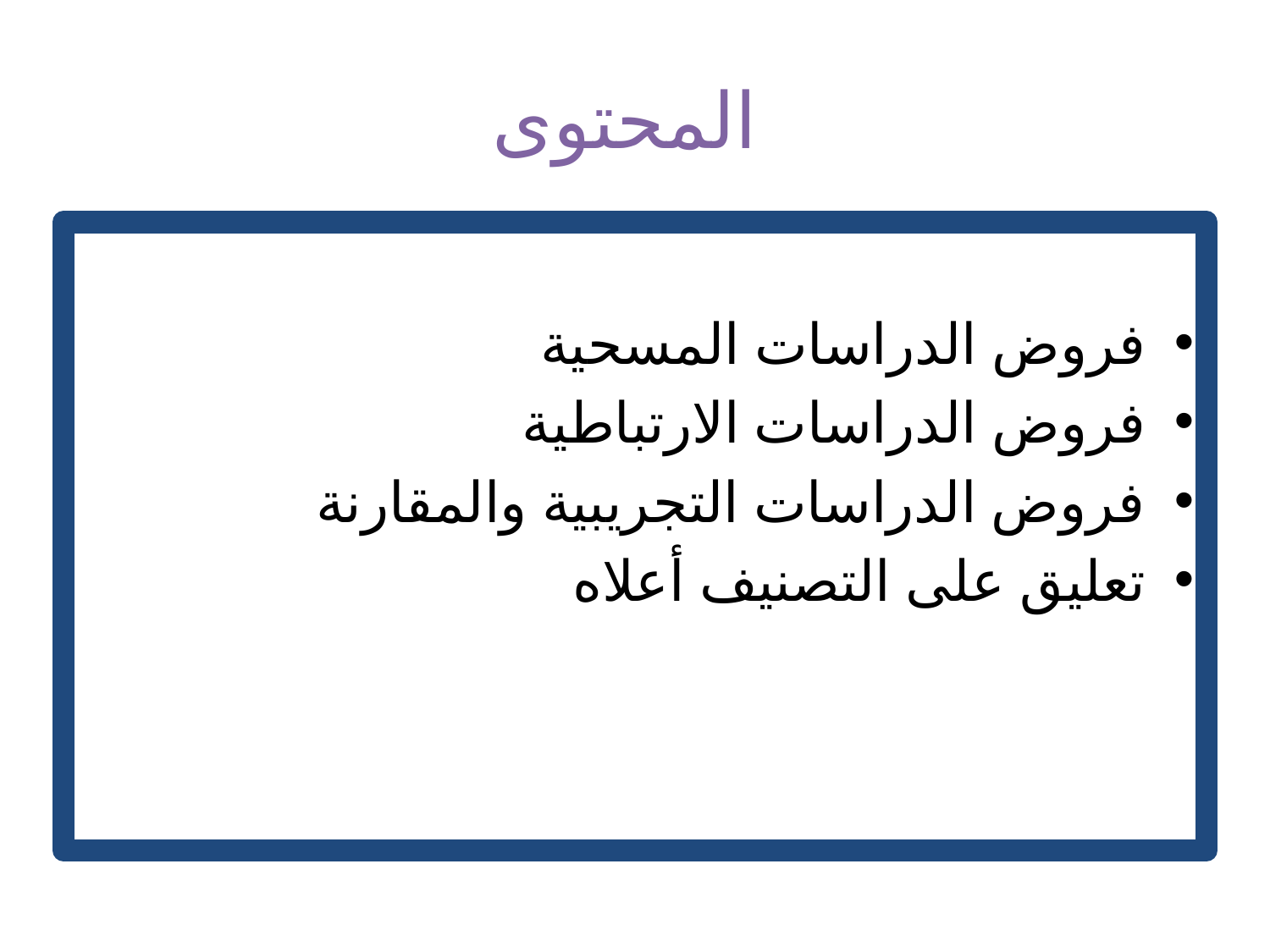

# المحتوى

فروض الدراسات المسحية
فروض الدراسات الارتباطية
فروض الدراسات التجريبية والمقارنة
تعليق على التصنيف أعلاه